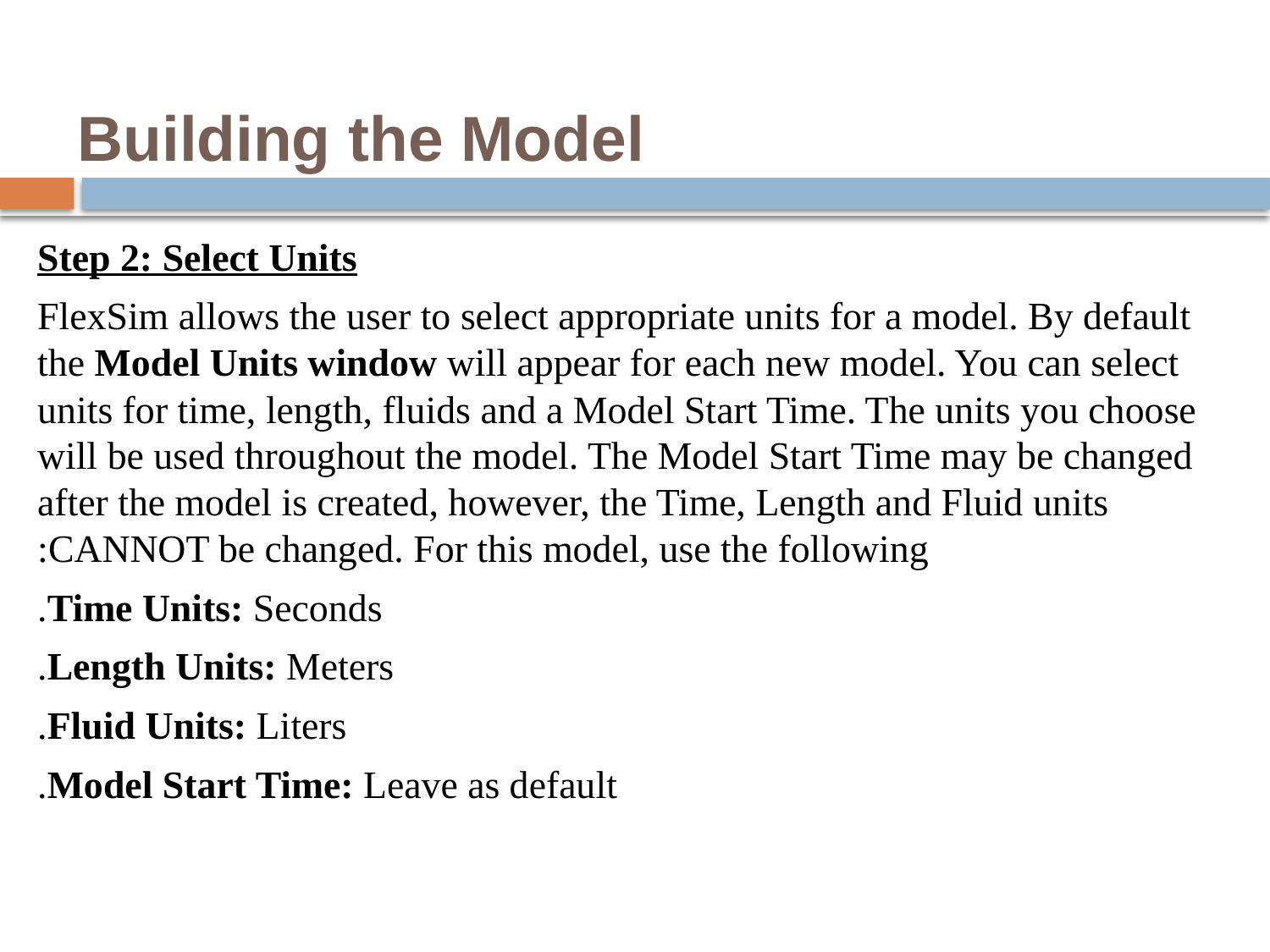

# Building the Model
Step 2: Select Units
FlexSim allows the user to select appropriate units for a model. By default the Model Units window will appear for each new model. You can select units for time, length, fluids and a Model Start Time. The units you choose will be used throughout the model. The Model Start Time may be changed after the model is created, however, the Time, Length and Fluid units CANNOT be changed. For this model, use the following:
Time Units: Seconds.
Length Units: Meters.
Fluid Units: Liters.
Model Start Time: Leave as default.